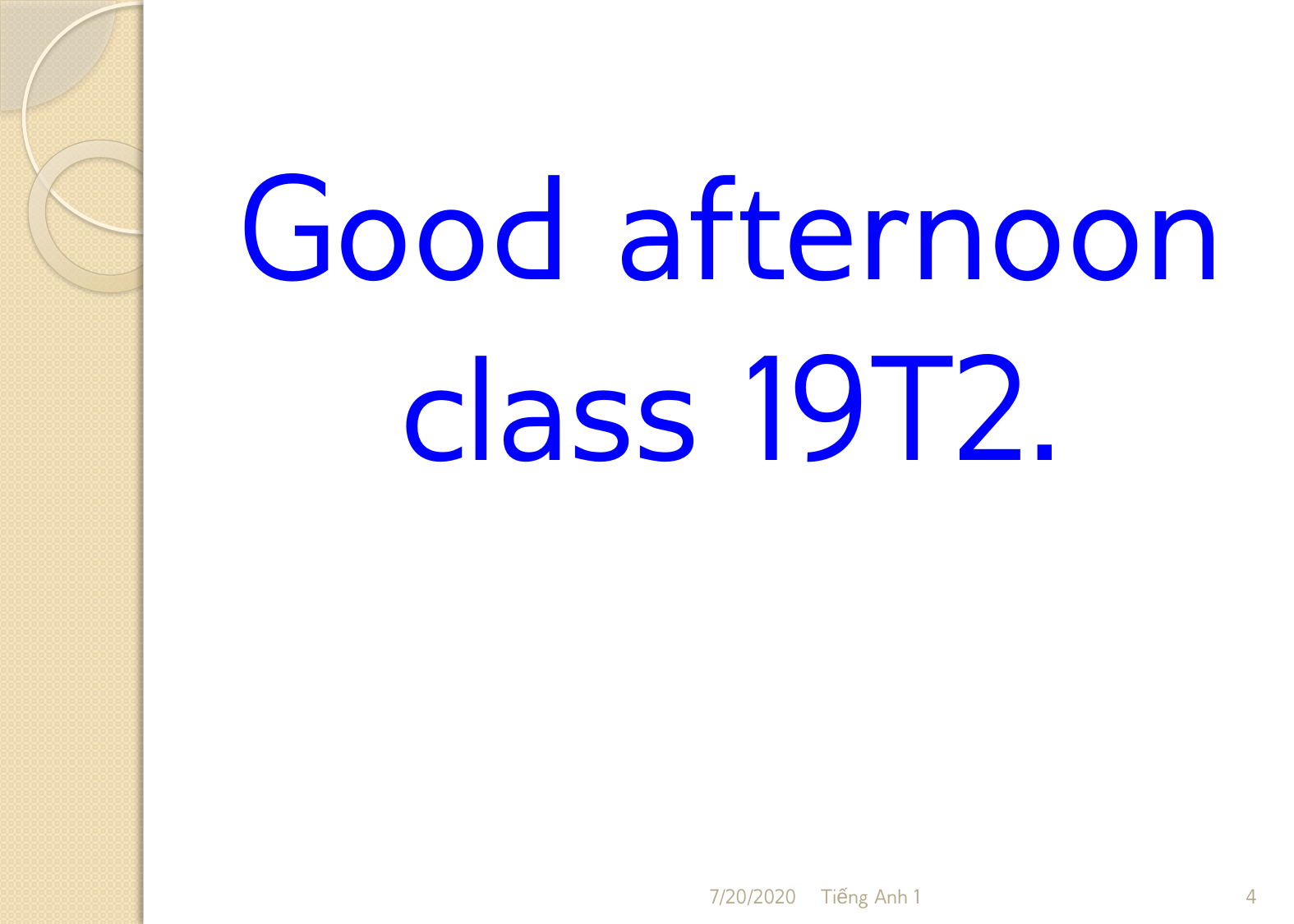

Good afternoon class 19T2.
7/20/2020
Tiếng Anh 1
4